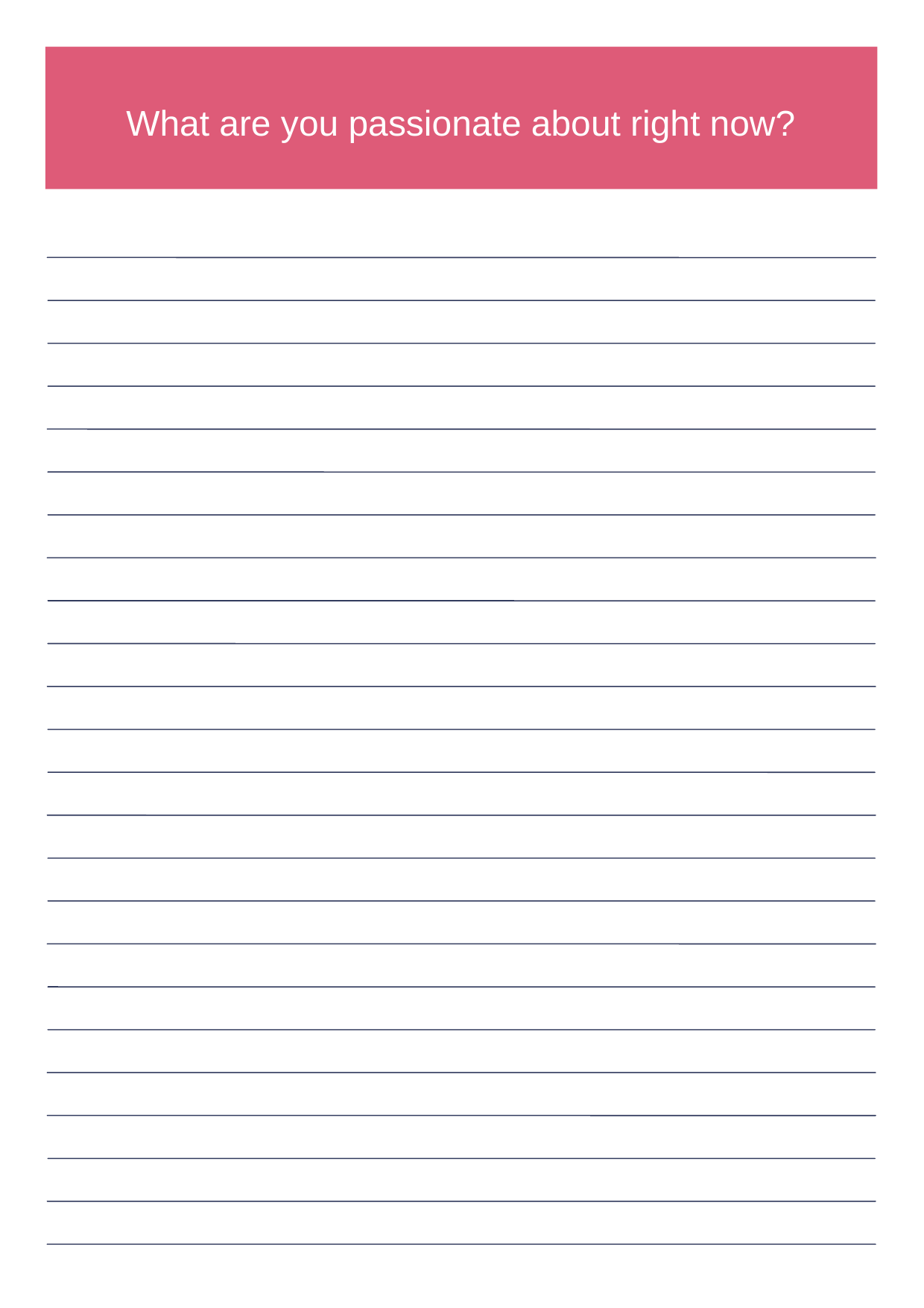

What are you passionate about right now?